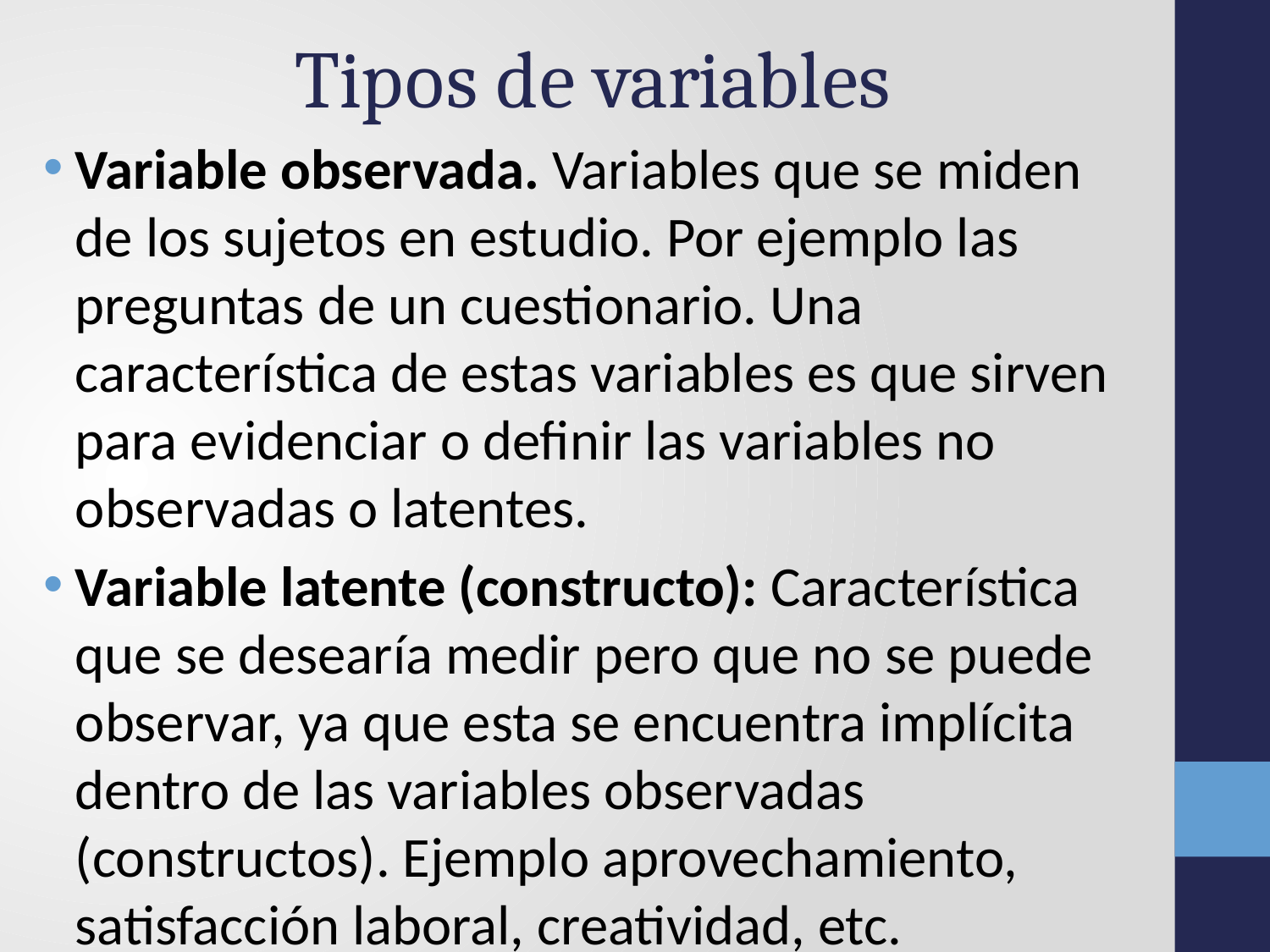

# Tipos de variables
Variable observada. Variables que se miden de los sujetos en estudio. Por ejemplo las preguntas de un cuestionario. Una característica de estas variables es que sirven para evidenciar o definir las variables no observadas o latentes.
Variable latente (constructo): Característica que se desearía medir pero que no se puede observar, ya que esta se encuentra implícita dentro de las variables observadas (constructos). Ejemplo aprovechamiento, satisfacción laboral, creatividad, etc.